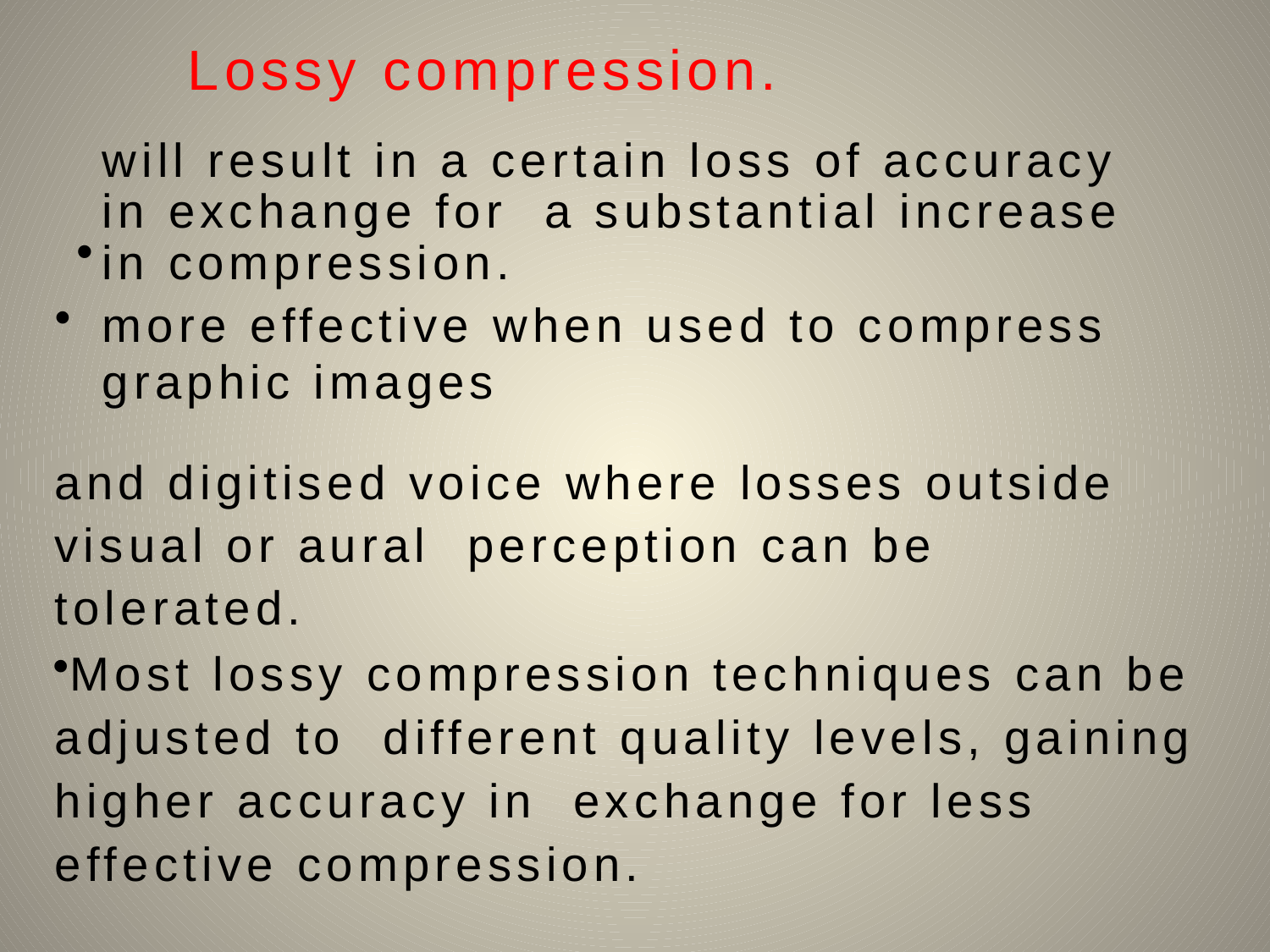

# Lossy compression.
will result in a certain loss of accuracy in exchange for  a substantial increase in compression.
more effective when used to compress graphic images
•
and digitised voice where losses outside visual or aural  perception can be tolerated.
Most lossy compression techniques can be adjusted to  different quality levels, gaining higher accuracy in  exchange for less effective compression.